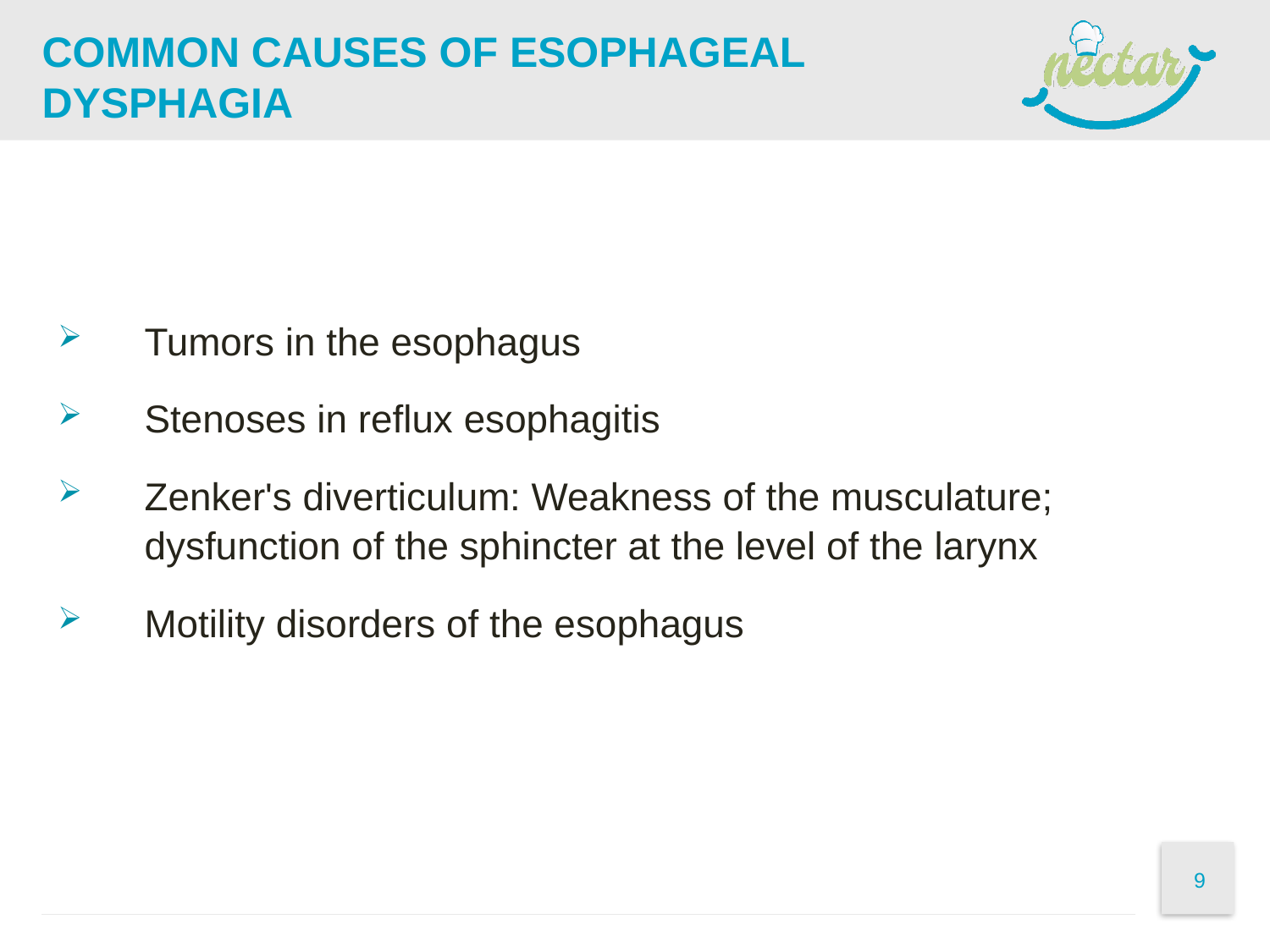

# Common causes of esophageal dysphagia
Tumors in the esophagus
Stenoses in reflux esophagitis
Zenker's diverticulum: Weakness of the musculature; dysfunction of the sphincter at the level of the larynx
Motility disorders of the esophagus